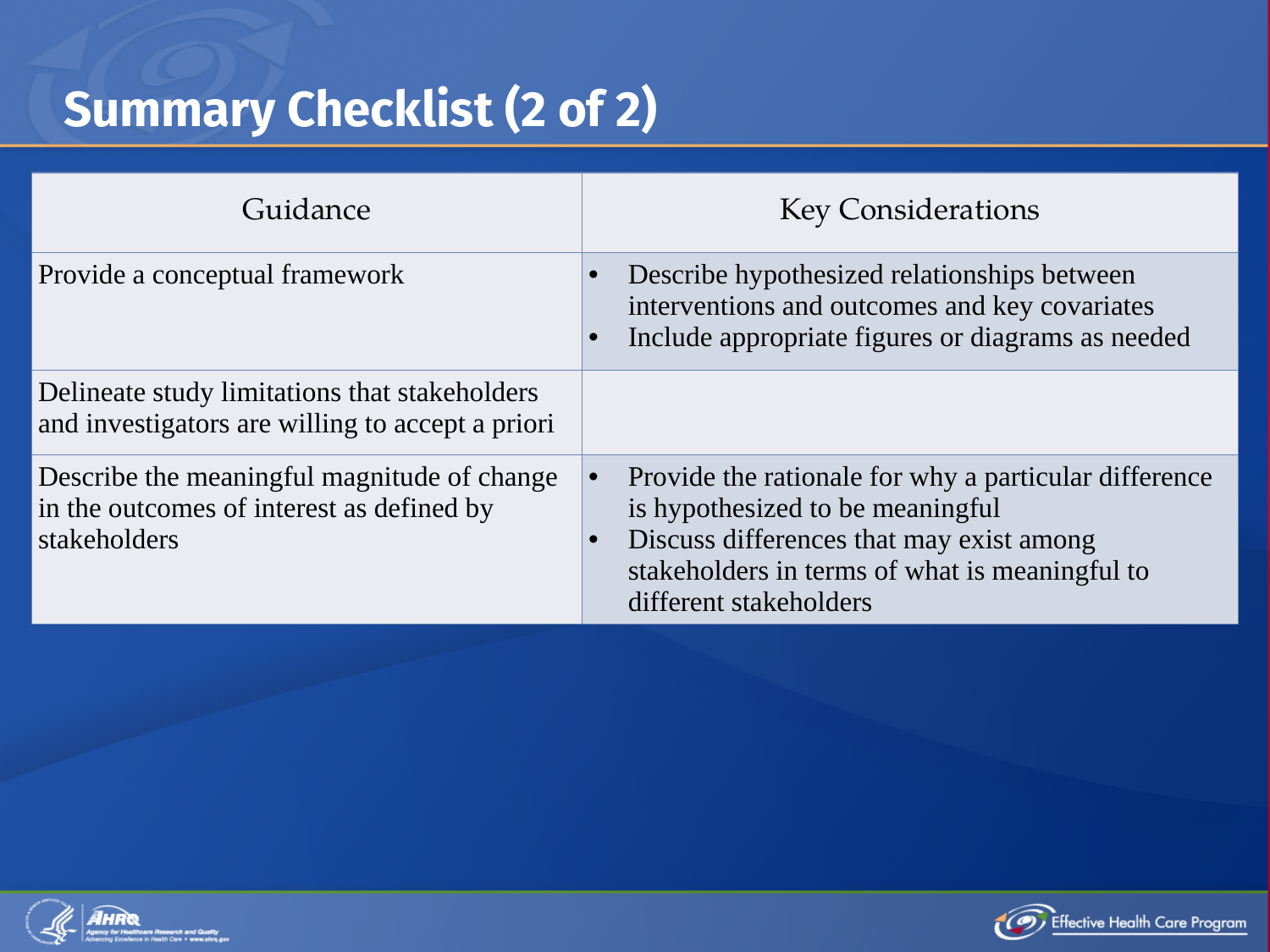

# Summary Checklist (2 of 2)
| Guidance | Key Considerations |
| --- | --- |
| Provide a conceptual framework | Describe hypothesized relationships between interventions and outcomes and key covariates Include appropriate figures or diagrams as needed |
| Delineate study limitations that stakeholders and investigators are willing to accept a priori |  |
| Describe the meaningful magnitude of change in the outcomes of interest as defined by stakeholders | Provide the rationale for why a particular difference is hypothesized to be meaningful Discuss differences that may exist among stakeholders in terms of what is meaningful to different stakeholders |